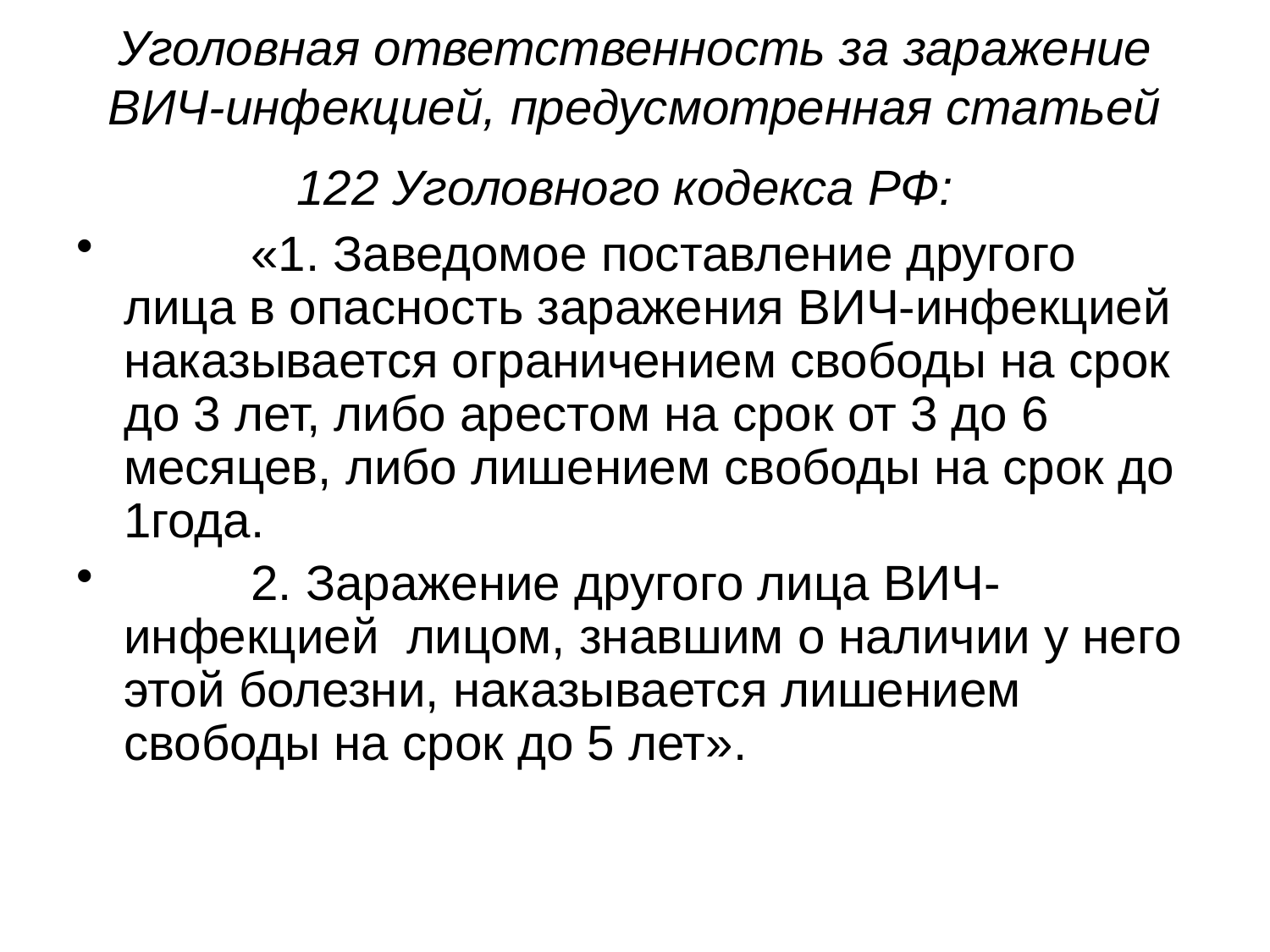

# Уголовная ответственность за заражение ВИЧ-инфекцией, предусмотренная статьей 122 Уголовного кодекса РФ:
	«1. Заведомое поставление другого лица в опасность заражения ВИЧ-инфекцией наказывается ограничением свободы на срок до 3 лет, либо арестом на срок от 3 до 6 месяцев, либо лишением свободы на срок до 1года.
	2. Заражение другого лица ВИЧ-инфекцией  лицом, знавшим о наличии у него этой болезни, наказывается лишением свободы на срок до 5 лет».